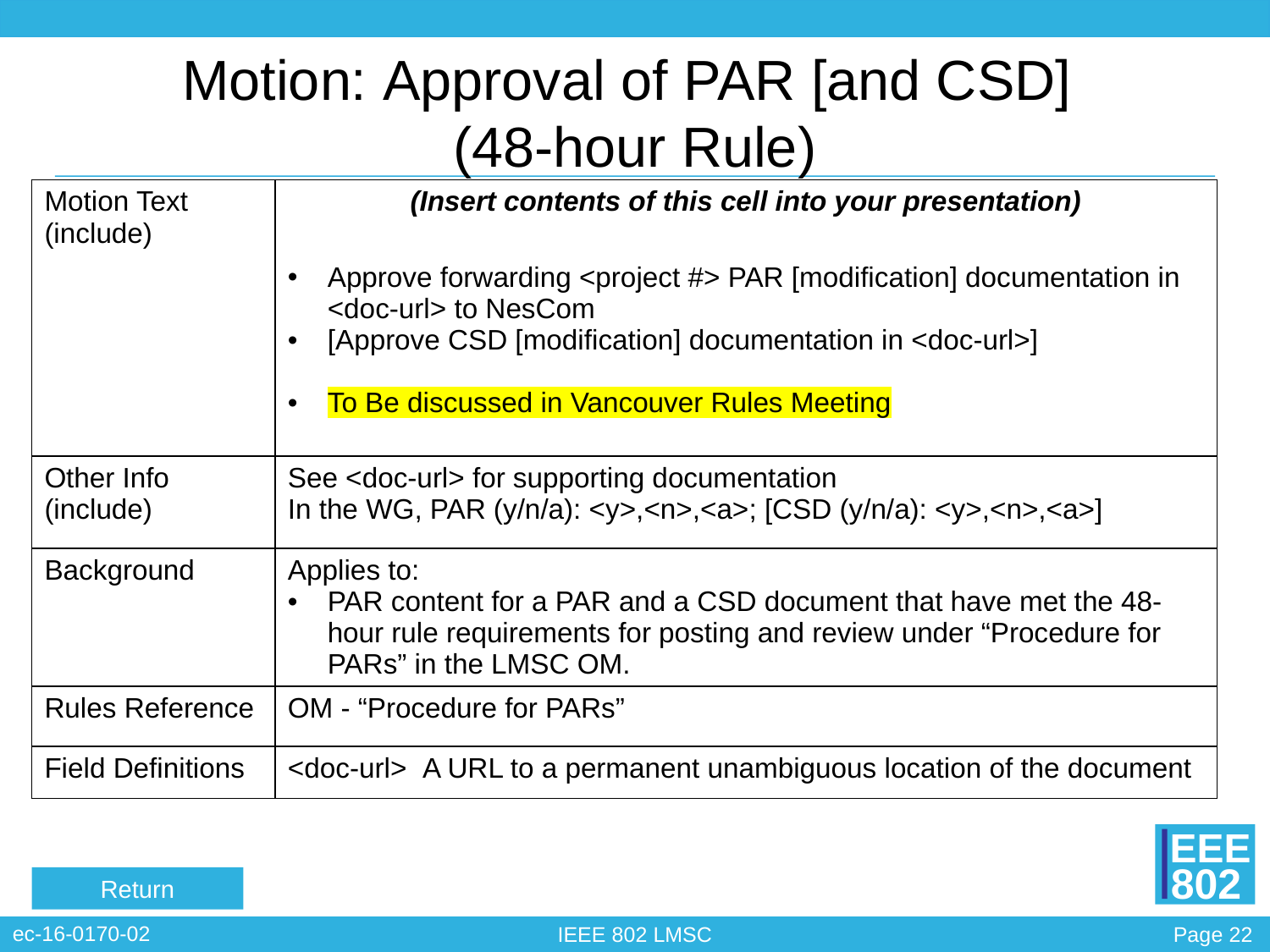

# Motion: Approval of PAR [and CSD] (48-hour Rule)
| Motion Text (include) | (Insert contents of this cell into your presentation) |
| --- | --- |
|  | Approve forwarding <project #> PAR [modification] documentation in <doc-url> to NesCom [Approve CSD [modification] documentation in <doc-url>] To Be discussed in Vancouver Rules Meeting |
| Other Info (include) | See <doc-url> for supporting documentation In the WG, PAR (y/n/a): <y>,<n>,<a>; [CSD (y/n/a): <y>,<n>,<a>] |
| Background | Applies to: PAR content for a PAR and a CSD document that have met the 48-hour rule requirements for posting and review under “Procedure for PARs” in the LMSC OM. |
| Rules Reference | OM - “Procedure for PARs” |
| Field Definitions | <doc-url> A URL to a permanent unambiguous location of the document |
Return